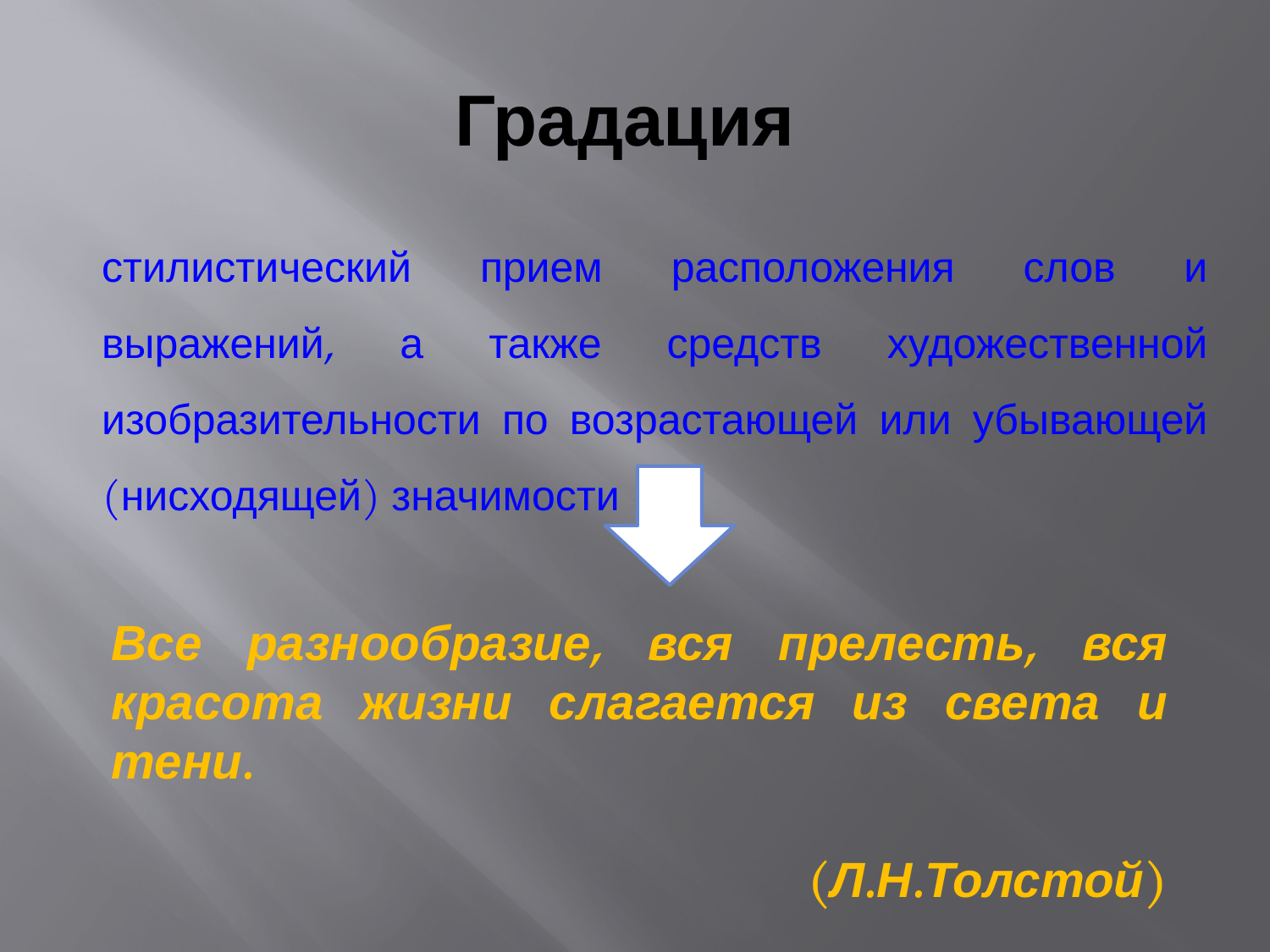

# Градация
стилистический прием расположения слов и выражений, а также средств художественной изобразительности по возрастающей или убывающей (нисходящей) значимости

Все разнообразие, вся прелесть, вся красота жизни слагается из света и тени.

(Л.Н.Толстой)